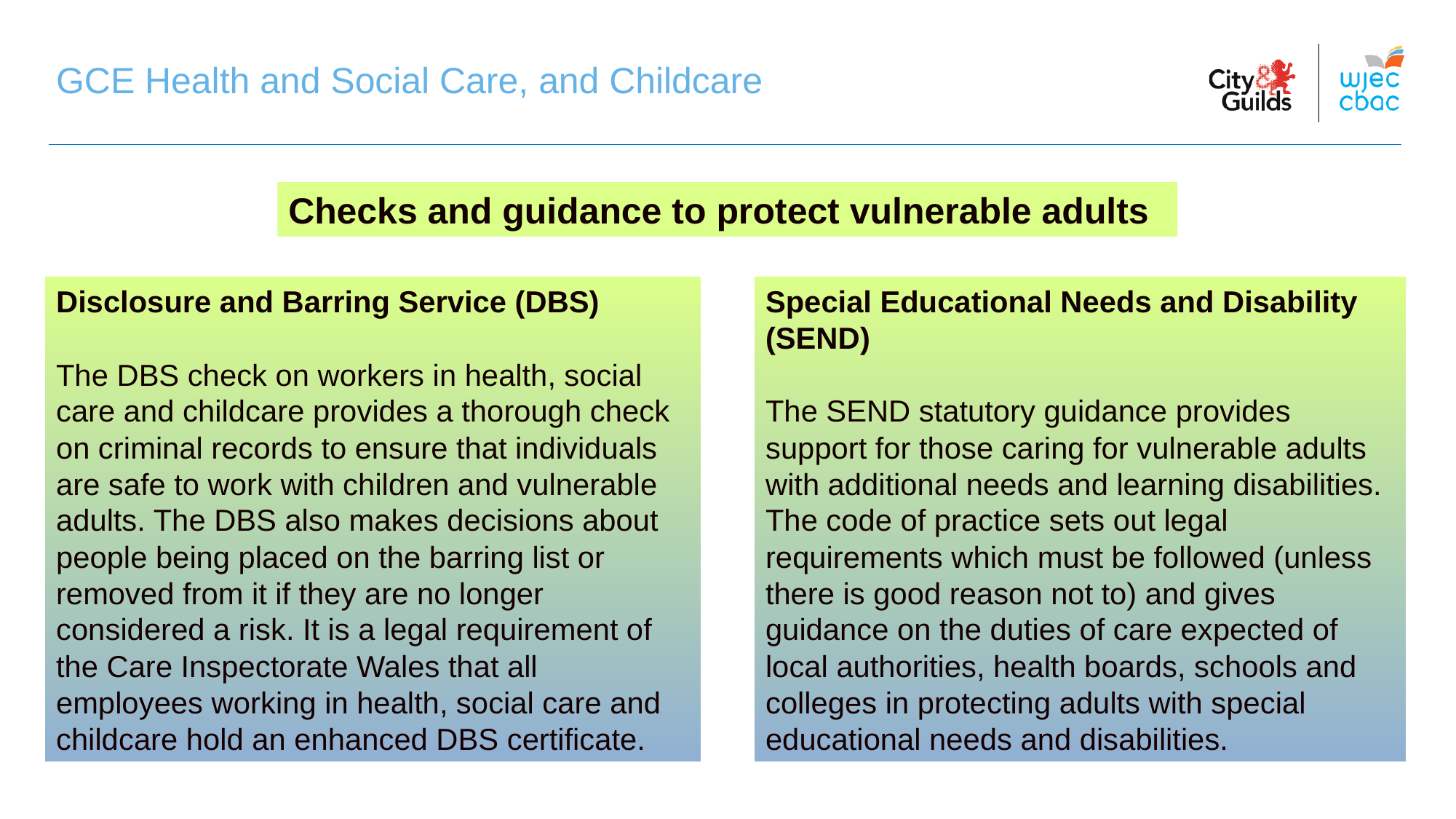

GCE Health and Social Care, and Childcare
Checks and guidance to protect vulnerable adults
Disclosure and Barring Service (DBS)

The DBS check on workers in health, social care and childcare provides a thorough check on criminal records to ensure that individuals are safe to work with children and vulnerable adults. The DBS also makes decisions about people being placed on the barring list or removed from it if they are no longer considered a risk. It is a legal requirement of the Care Inspectorate Wales that all employees working in health, social care and childcare hold an enhanced DBS certificate.
Special Educational Needs and Disability (SEND)

The SEND statutory guidance provides support for those caring for vulnerable adults with additional needs and learning disabilities. The code of practice sets out legal requirements which must be followed (unless there is good reason not to) and gives guidance on the duties of care expected of local authorities, health boards, schools and colleges in protecting adults with special educational needs and disabilities.